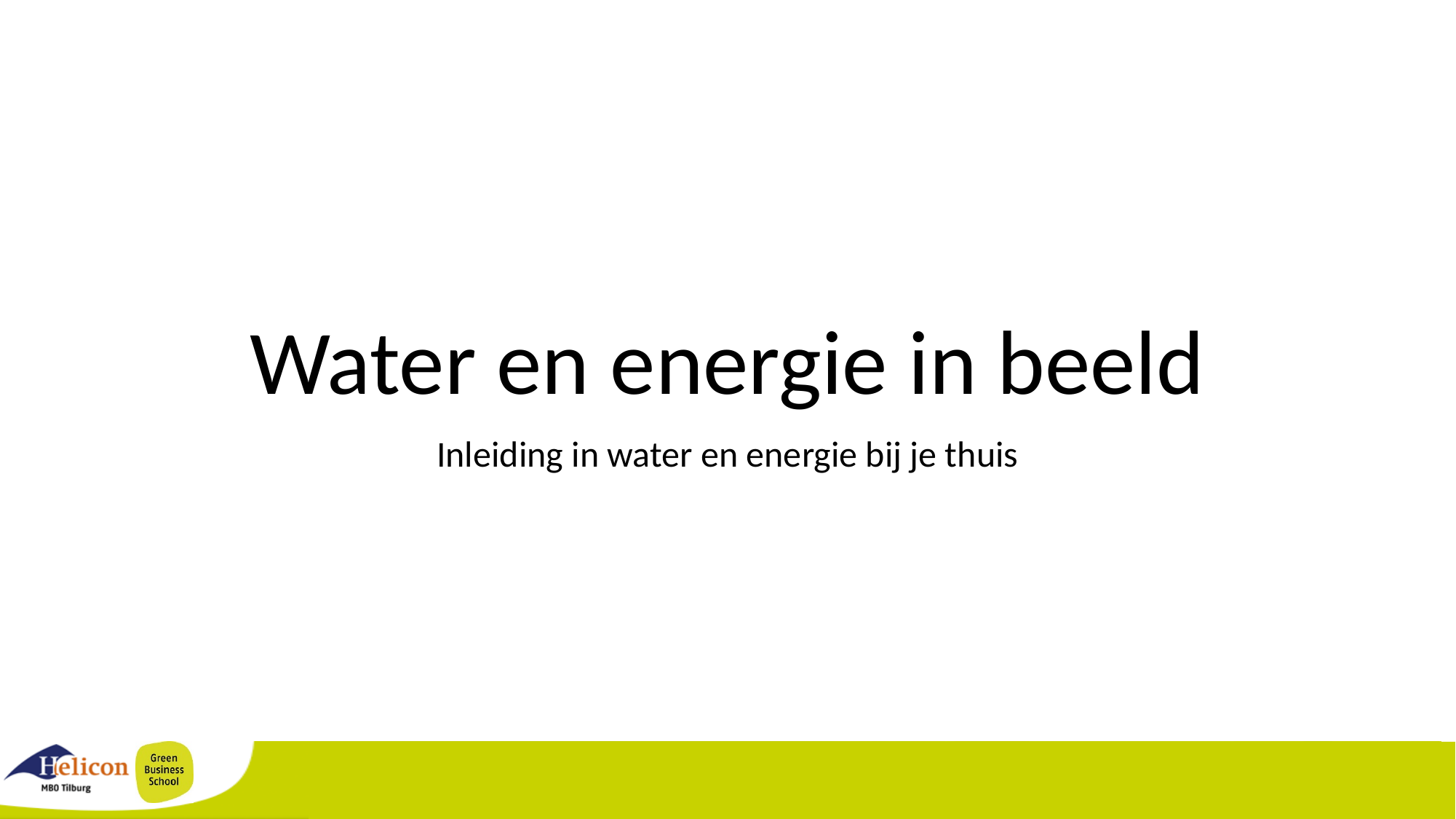

# Water en energie in beeld
Inleiding in water en energie bij je thuis